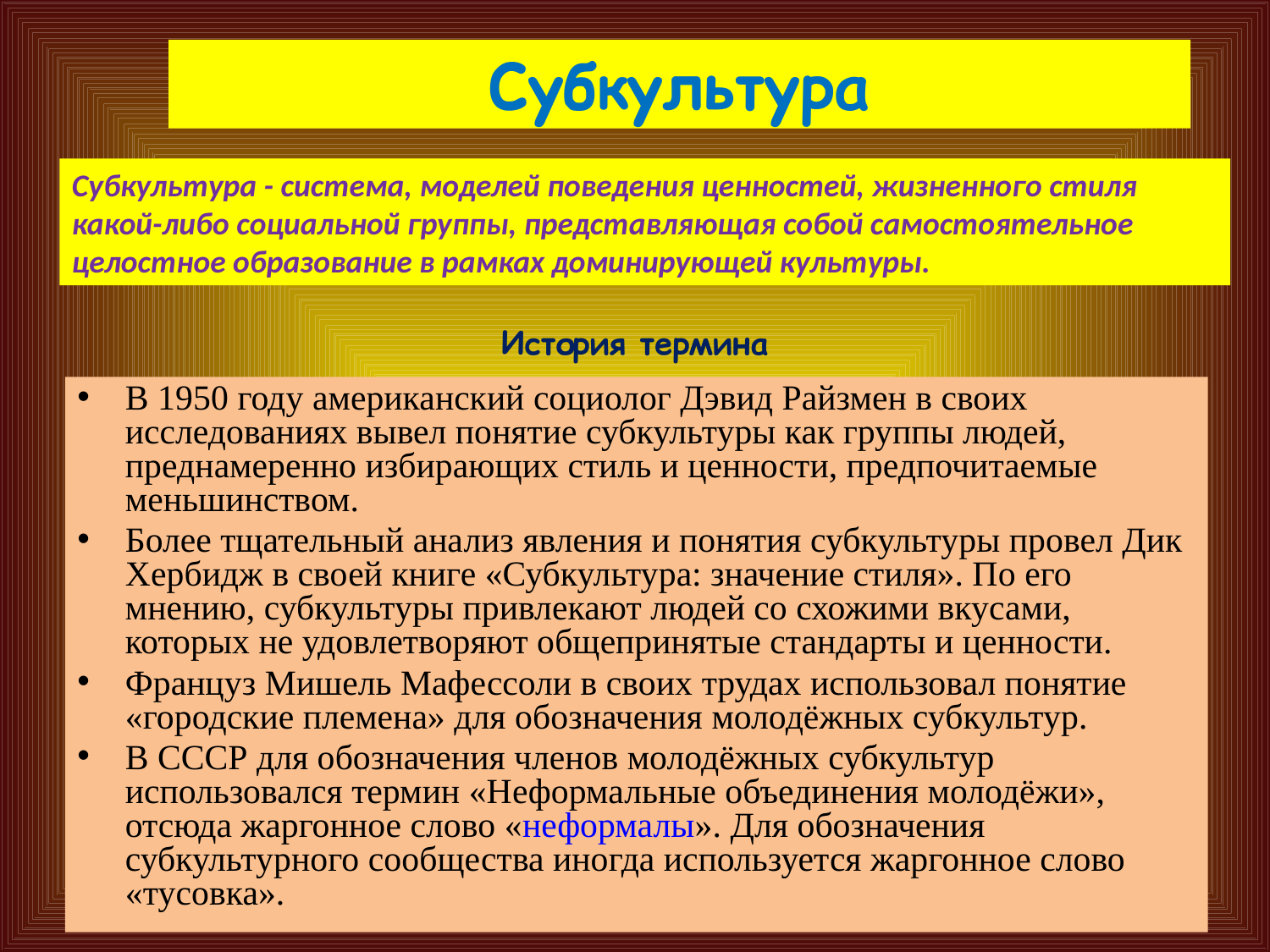

Субкультура
Субкультура - система, моделей поведения ценностей, жизненного стиля какой-либо социальной группы, представляющая собой самостоятельное целостное образование в рамках доминирующей культуры.
История термина
В 1950 году американский социолог Дэвид Райзмен в своих исследованиях вывел понятие субкультуры как группы людей, преднамеренно избирающих стиль и ценности, предпочитаемые меньшинством.
Более тщательный анализ явления и понятия субкультуры провел Дик Хербидж в своей книге «Субкультура: значение стиля». По его мнению, субкультуры привлекают людей со схожими вкусами, которых не удовлетворяют общепринятые стандарты и ценности.
Француз Мишель Мафессоли в своих трудах использовал понятие «городские племена» для обозначения молодёжных субкультур.
В СССР для обозначения членов молодёжных субкультур использовался термин «Неформальные объединения молодёжи», отсюда жаргонное слово «неформалы». Для обозначения субкультурного сообщества иногда используется жаргонное слово «тусовка».